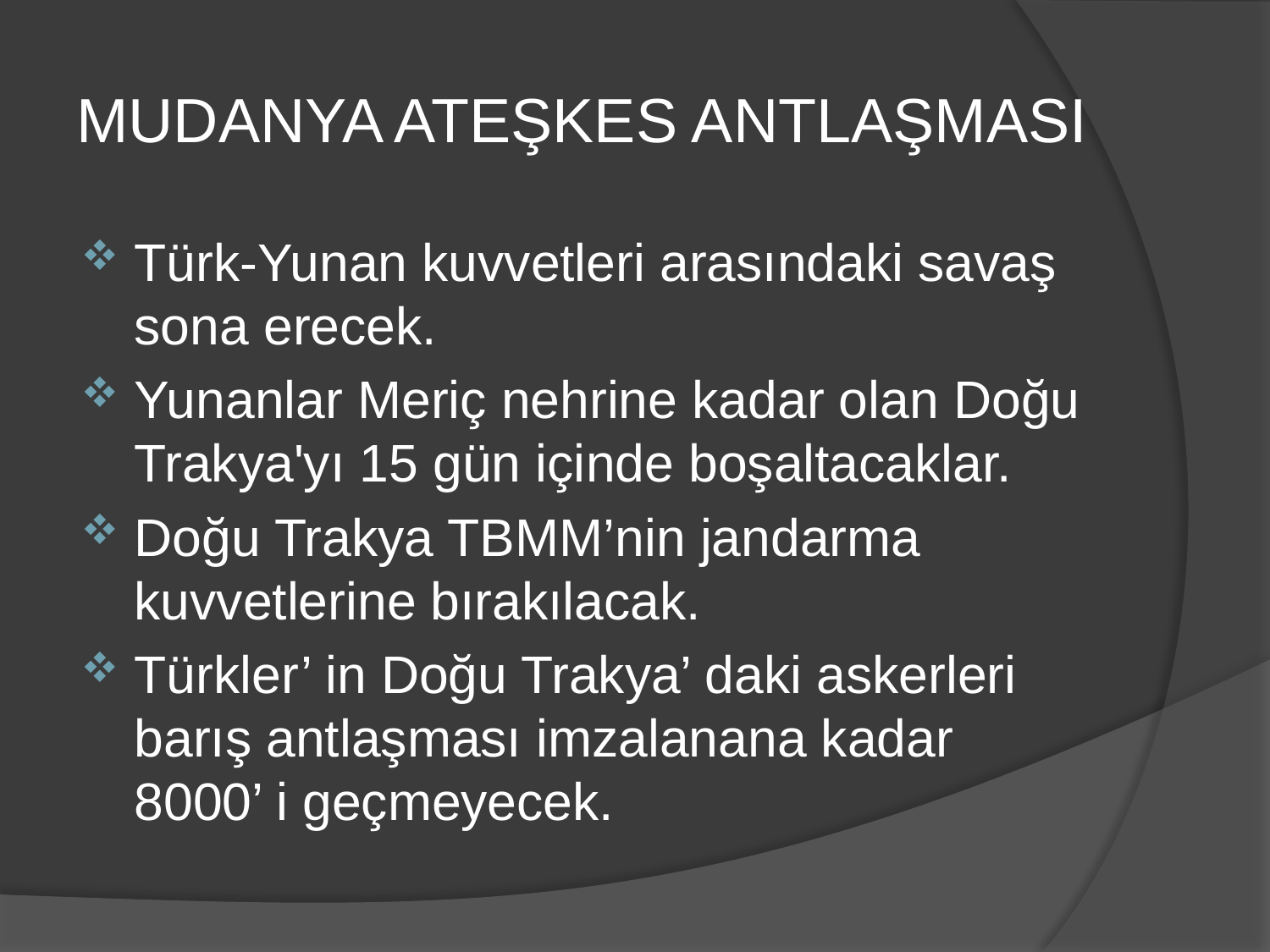

# MUDANYA ATEŞKES ANTLAŞMASI
Türk-Yunan kuvvetleri arasındaki savaş sona erecek.
Yunanlar Meriç nehrine kadar olan Doğu Trakya'yı 15 gün içinde boşaltacaklar.
Doğu Trakya TBMM’nin jandarma kuvvetlerine bırakılacak.
Türkler’ in Doğu Trakya’ daki askerleri barış antlaşması imzalanana kadar 8000’ i geçmeyecek.